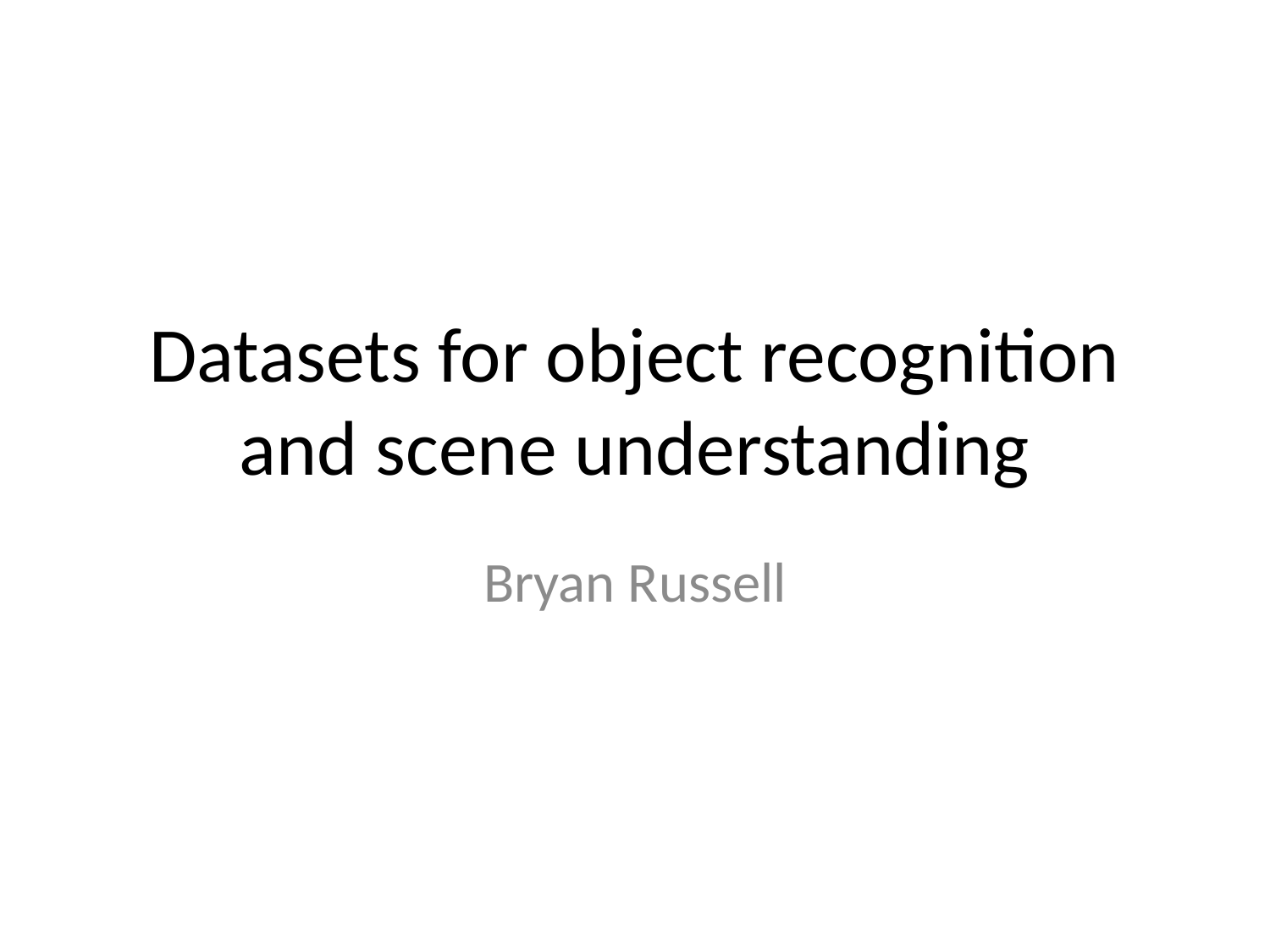

# Datasets for object recognition and scene understanding
Bryan Russell